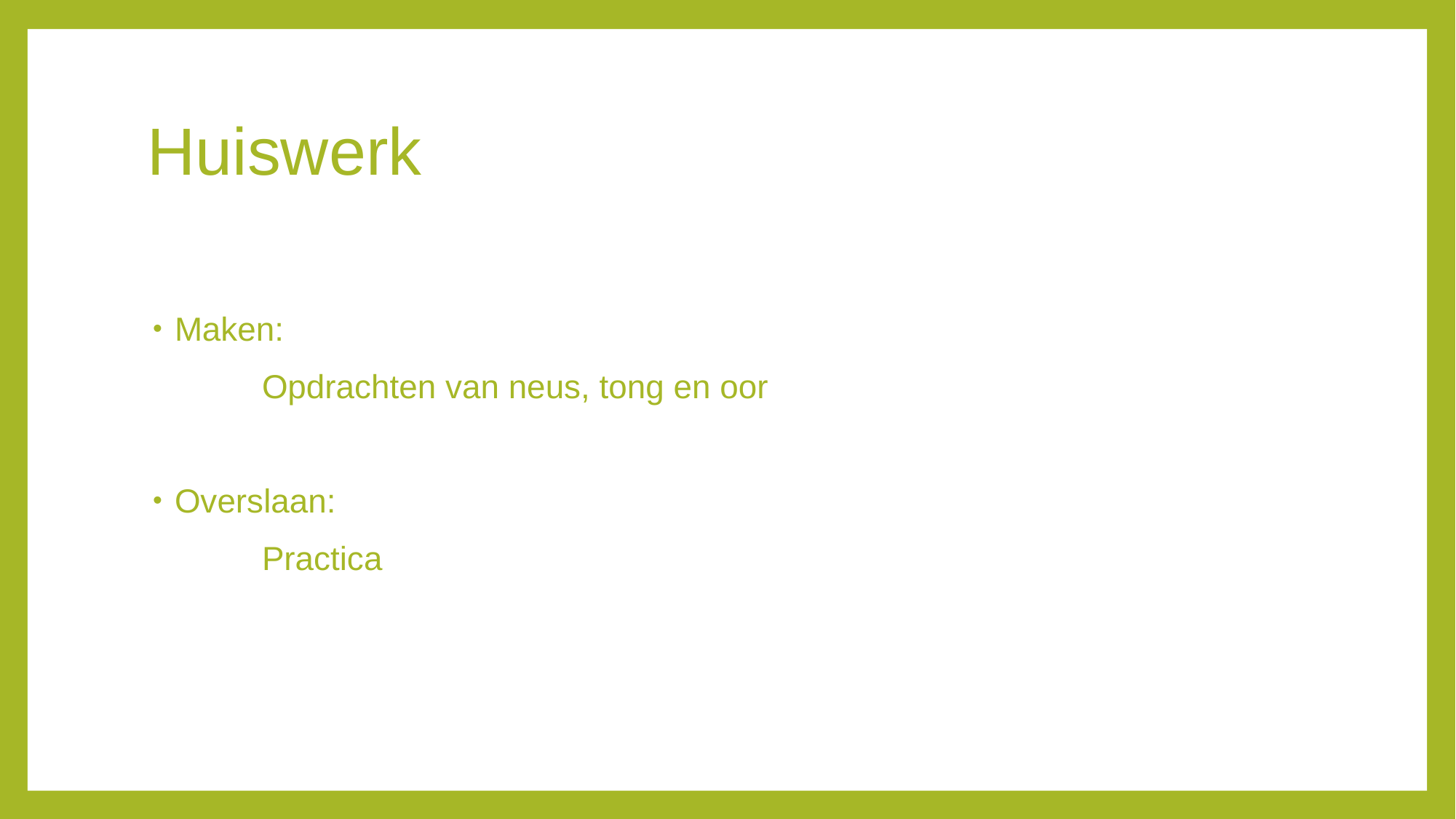

# Huiswerk

Maken:
	Opdrachten van neus, tong en oor

Overslaan:
	Practica